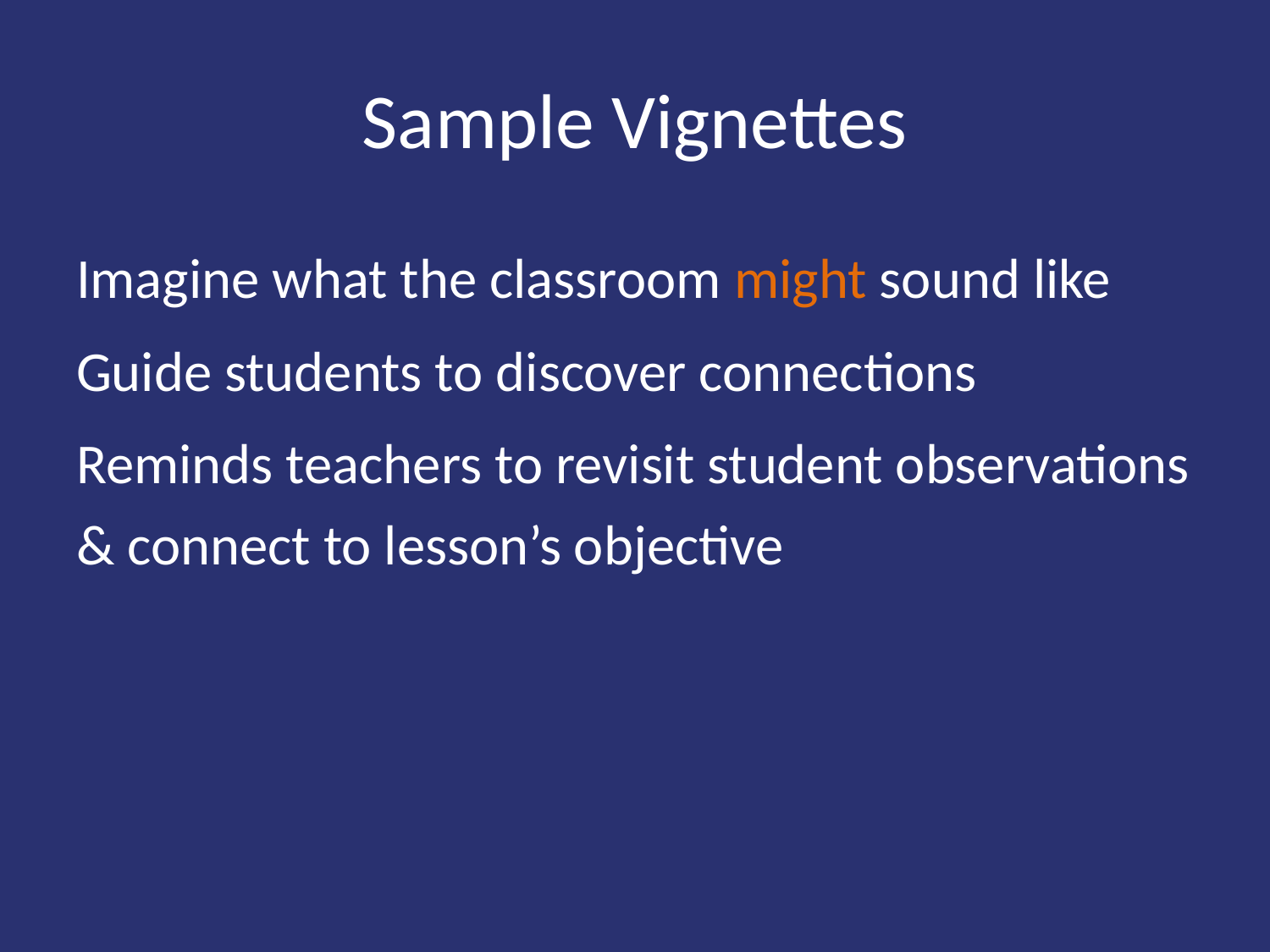

# Sample Vignettes
Imagine what the classroom might sound like
Guide students to discover connections
Reminds teachers to revisit student observations & connect to lesson’s objective